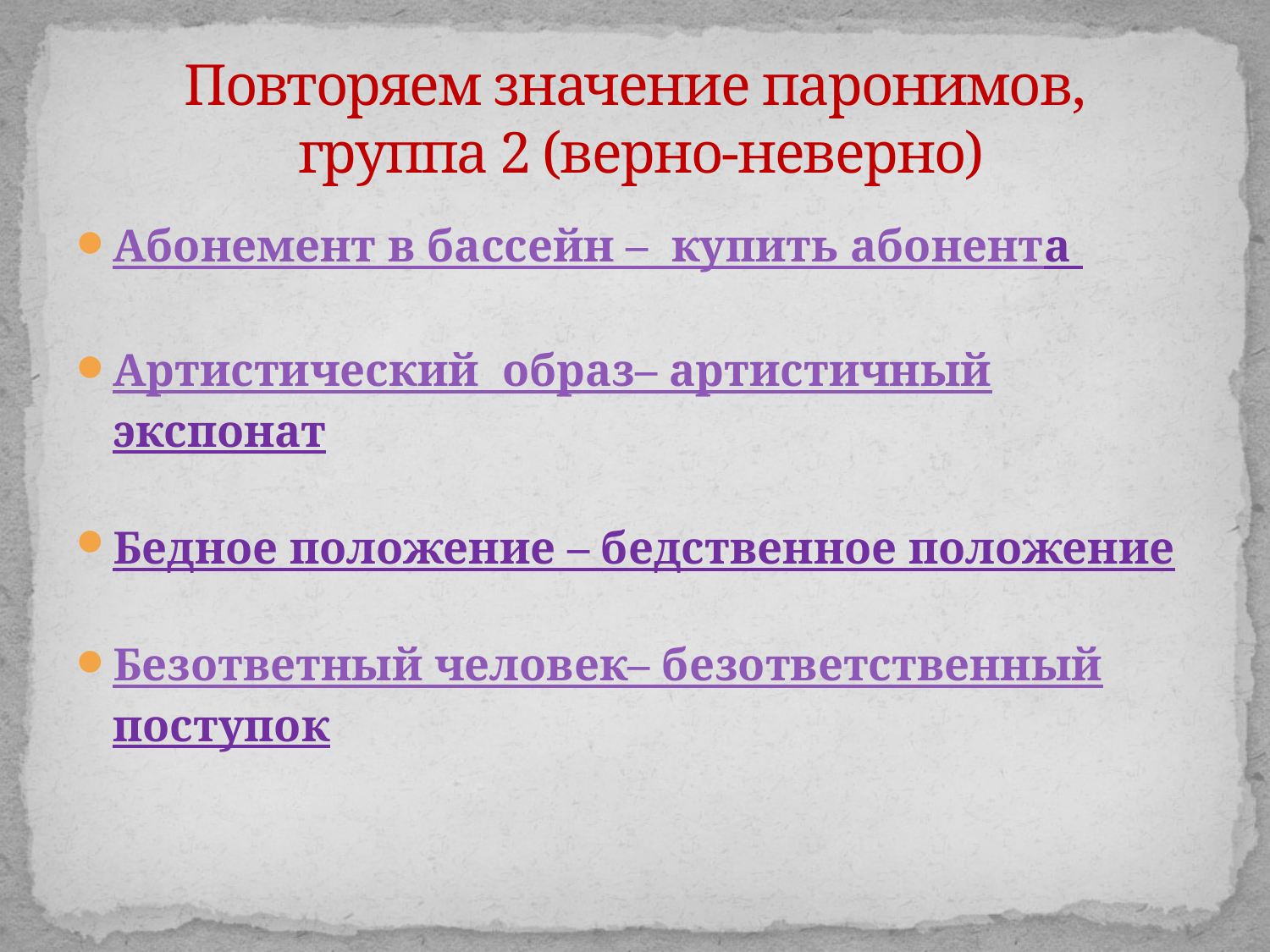

# Повторяем значение паронимов, группа 2 (верно-неверно)
Абонемент в бассейн –  купить абонента
Артистический  образ– артистичный экспонат
Бедное положение – бедственное положение
Безответный человек– безответственный поступок